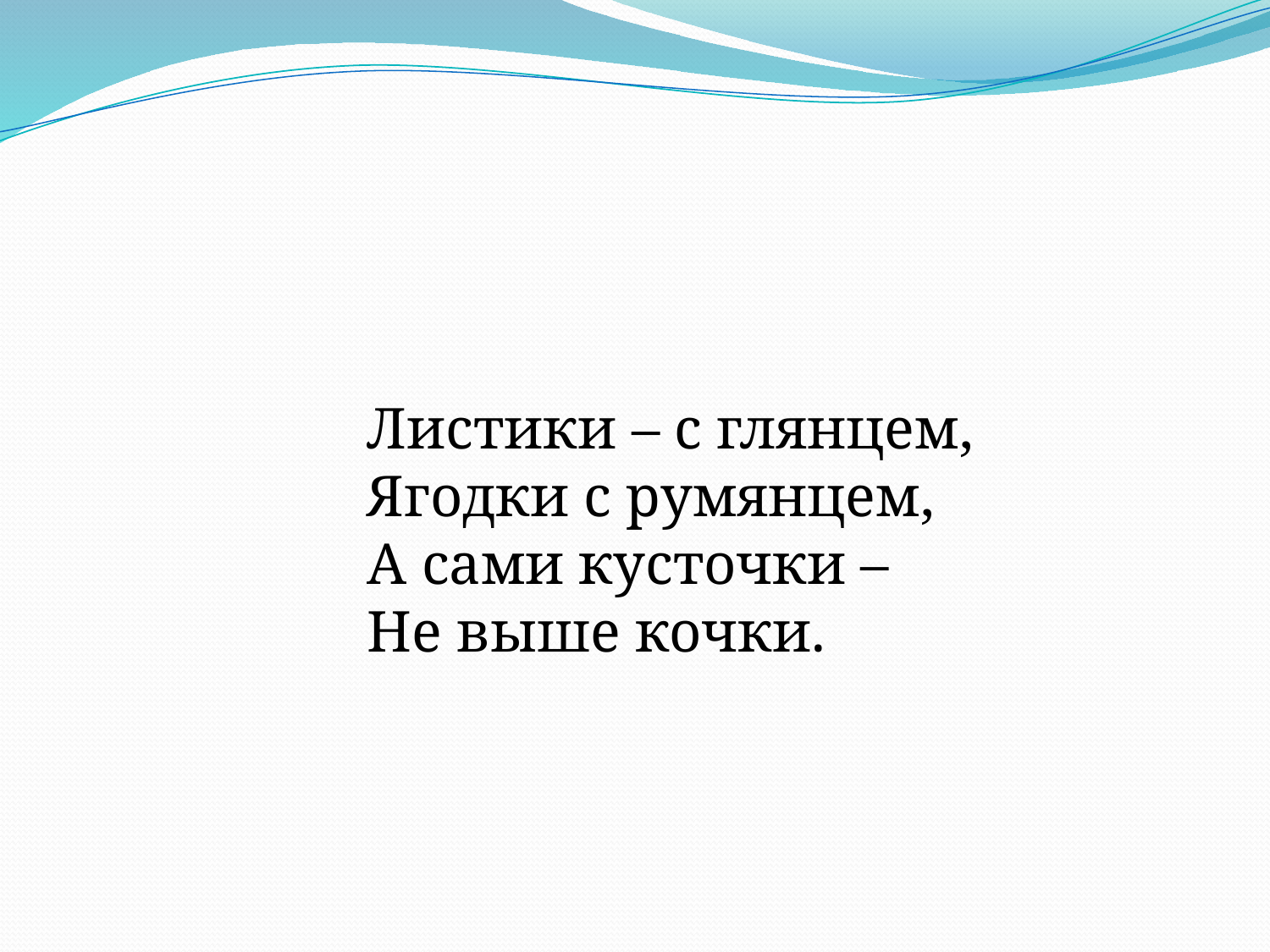

Листики – с глянцем,
Ягодки с румянцем,
А сами кусточки –
Не выше кочки.